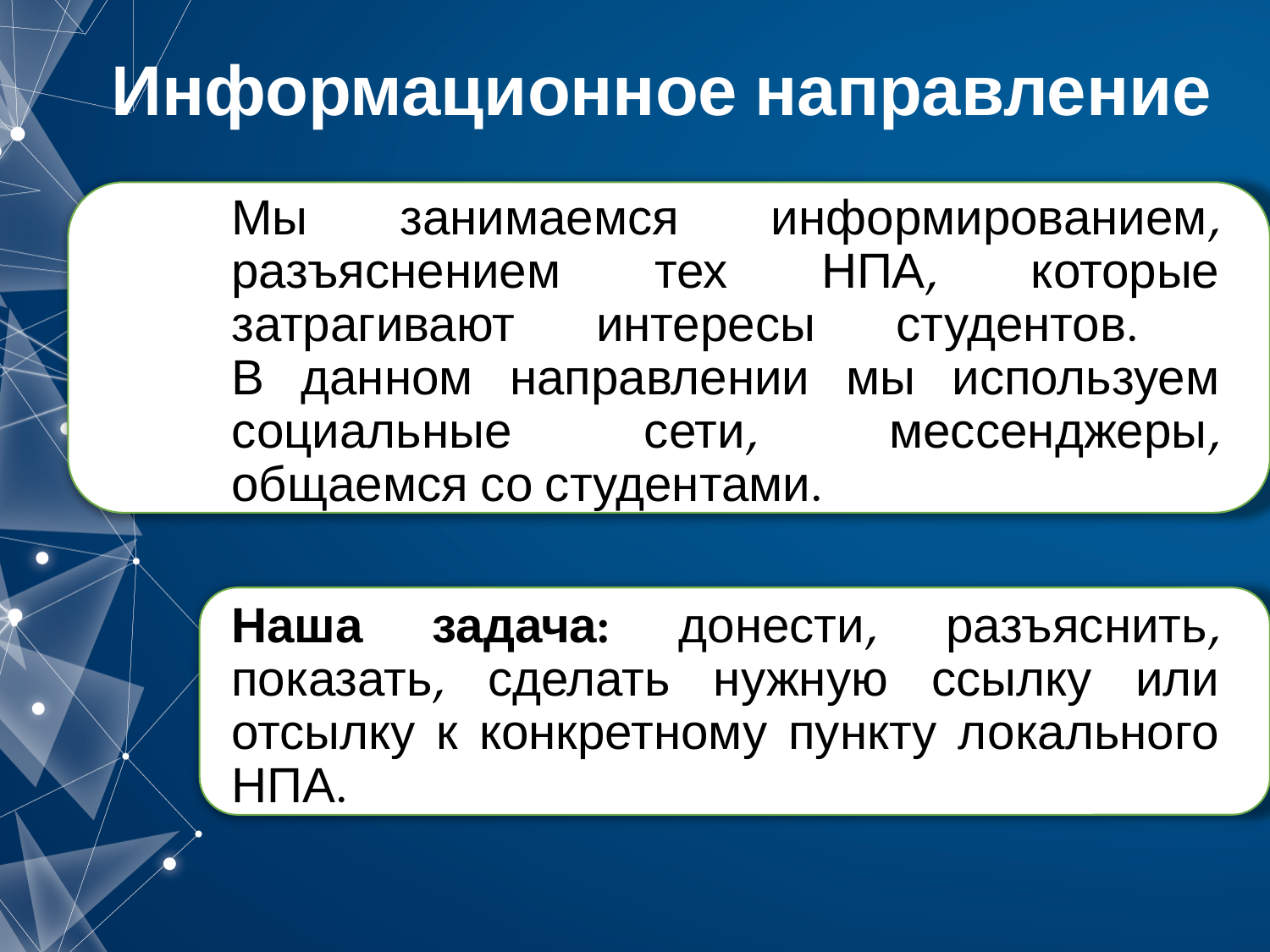

# Информационное направление

Мы занимаемся информированием, разъяснением тех НПА, которые затрагивают интересы студентов.
В данном направлении мы используем социальные сети, мессенджеры, общаемся со студентами.

Наша задача: донести, разъяснить, показать, сделать нужную ссылку или отсылку к конкретному пункту локального НПА.